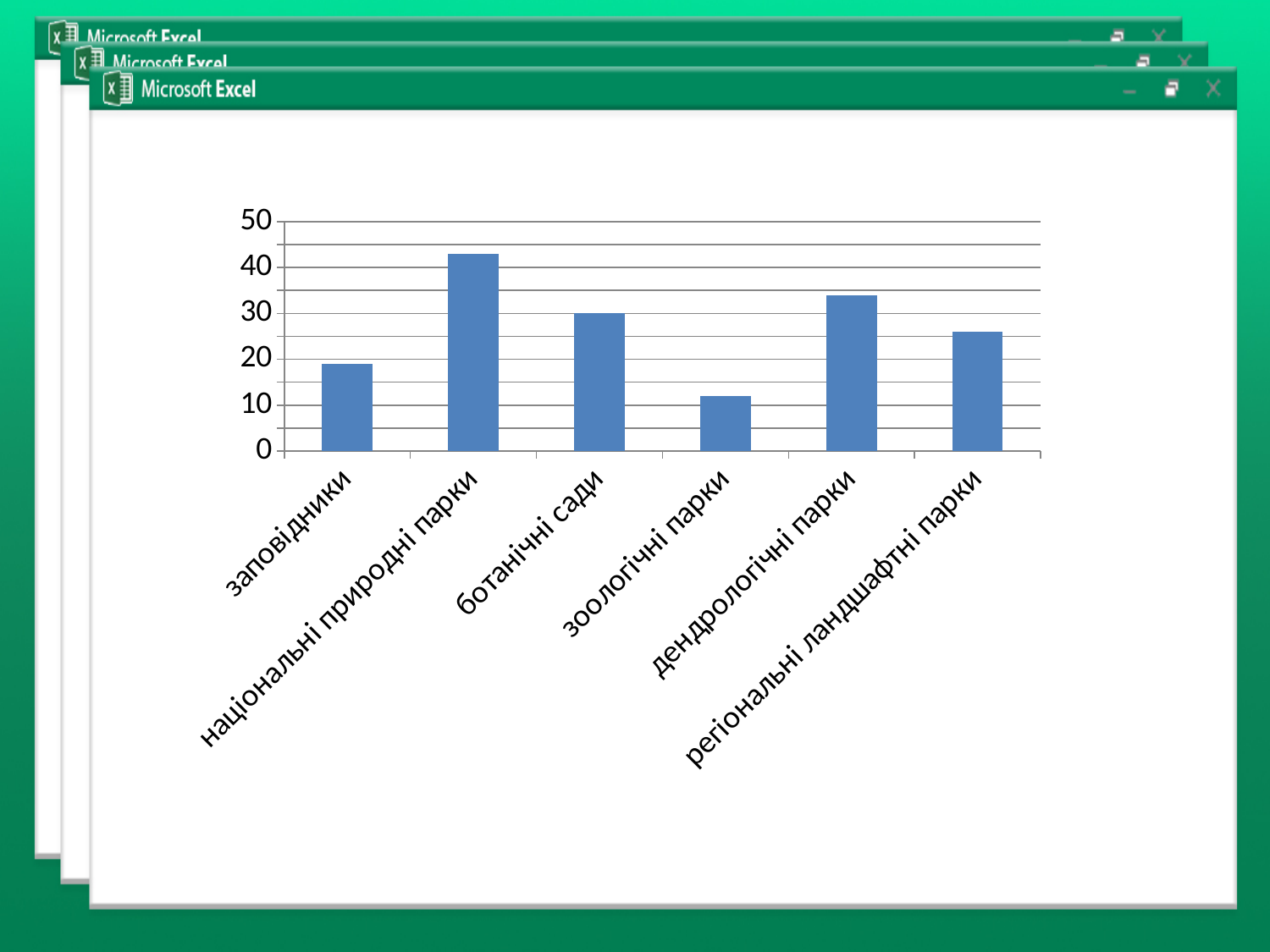

### Chart

| Category | Столбец1 |
|---|---|
| заповідники | 19.0 |
| національні природні парки | 43.0 |
| ботанічні сади | 30.0 |
| зоологічні парки | 12.0 |
| дендрологічні парки | 34.0 |
| регіональні ландшафтні парки | 26.0 |